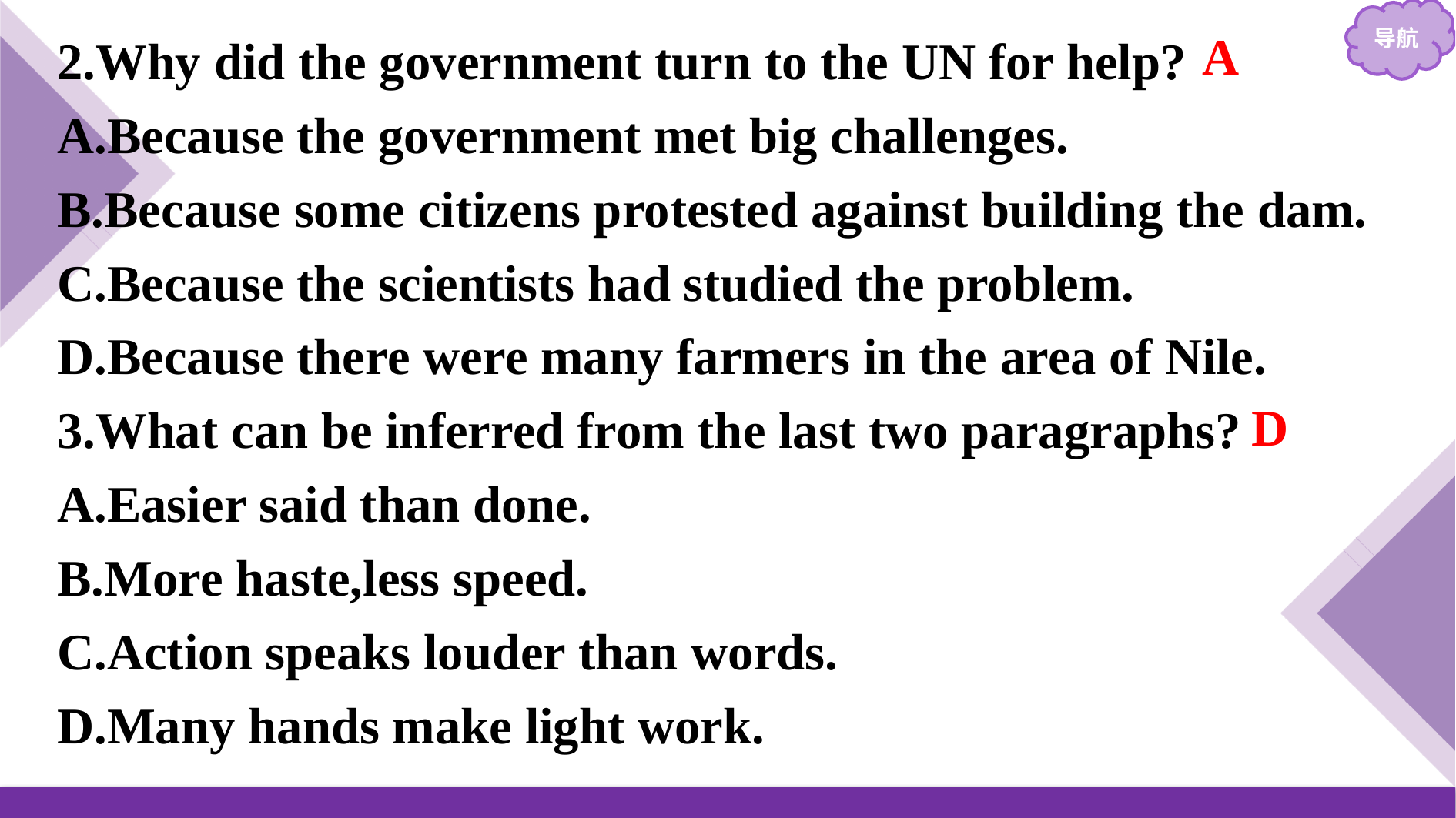

2.Why did the government turn to the UN for help?
A.Because the government met big challenges.
B.Because some citizens protested against building the dam.
C.Because the scientists had studied the problem.
D.Because there were many farmers in the area of Nile.
3.What can be inferred from the last two paragraphs?
A.Easier said than done.
B.More haste,less speed.
C.Action speaks louder than words.
D.Many hands make light work.
A
D